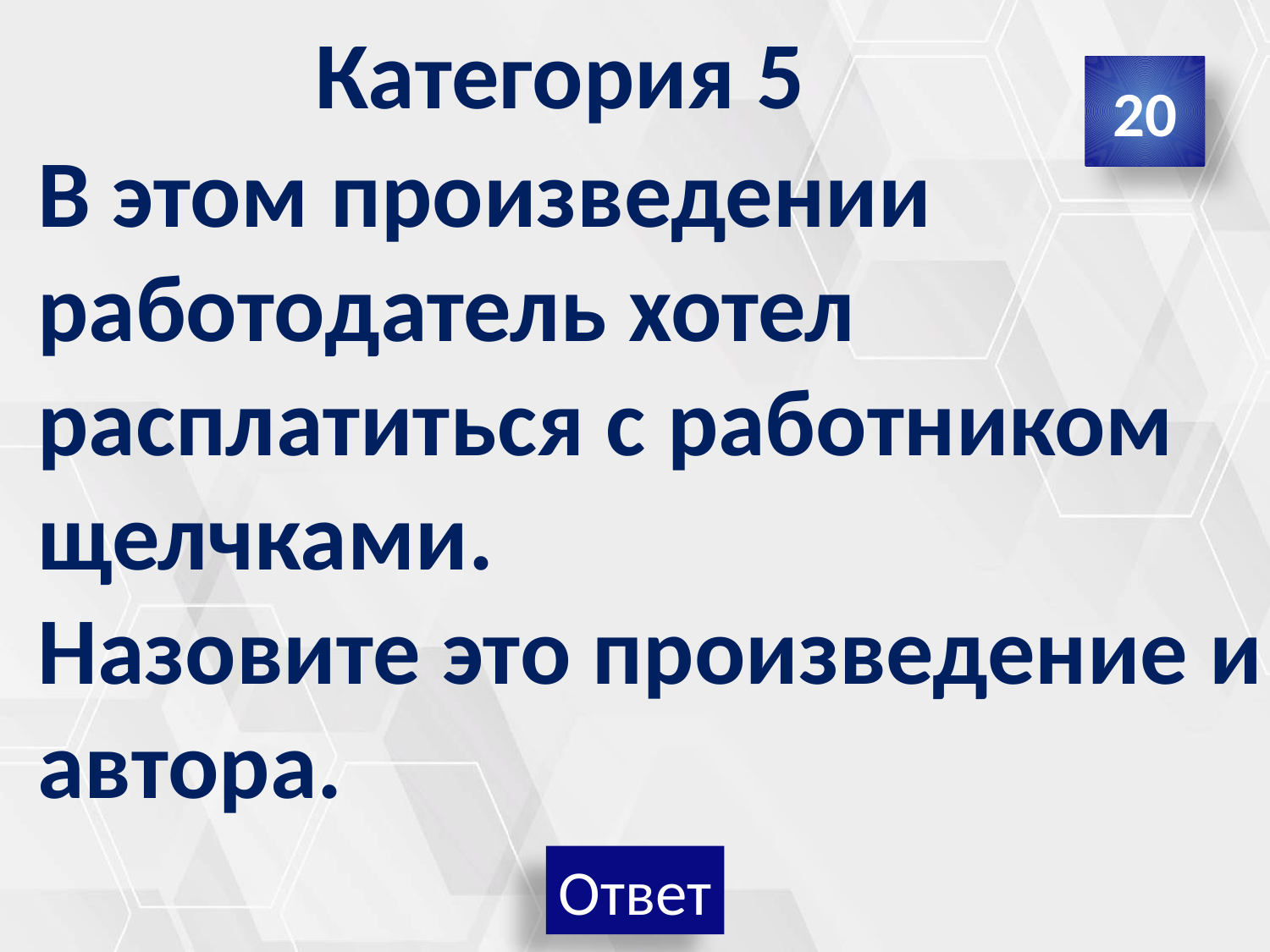

# Категория 5
20
В этом произведении работодатель хотел расплатиться с работником щелчками.
Назовите это произведение и автора.